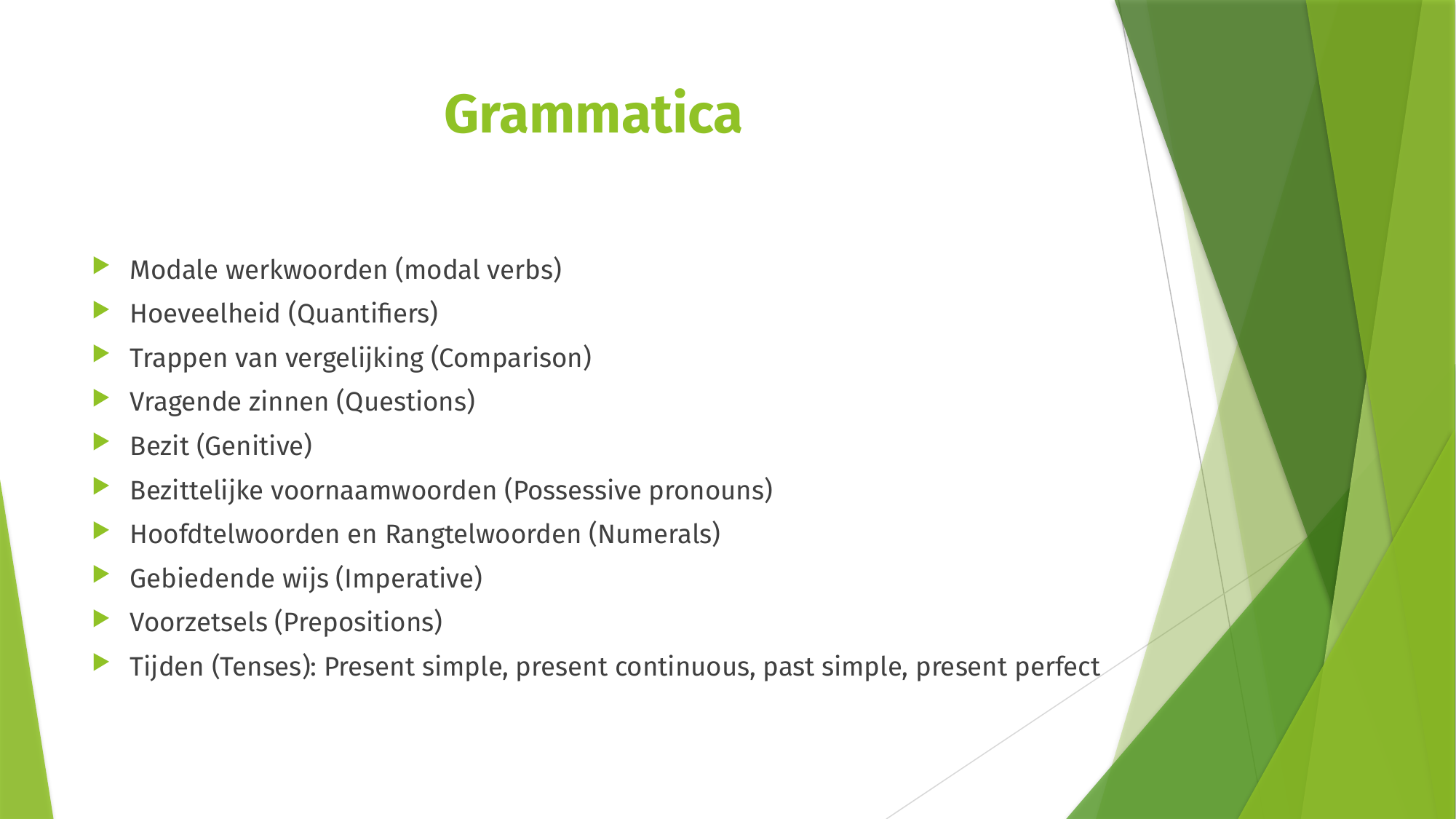

# Grammatica
Modale werkwoorden (modal verbs)
Hoeveelheid (Quantifiers)
Trappen van vergelijking (Comparison)
Vragende zinnen (Questions)
Bezit (Genitive)
Bezittelijke voornaamwoorden (Possessive pronouns)
Hoofdtelwoorden en Rangtelwoorden (Numerals)
Gebiedende wijs (Imperative)
Voorzetsels (Prepositions)
Tijden (Tenses): Present simple, present continuous, past simple, present perfect